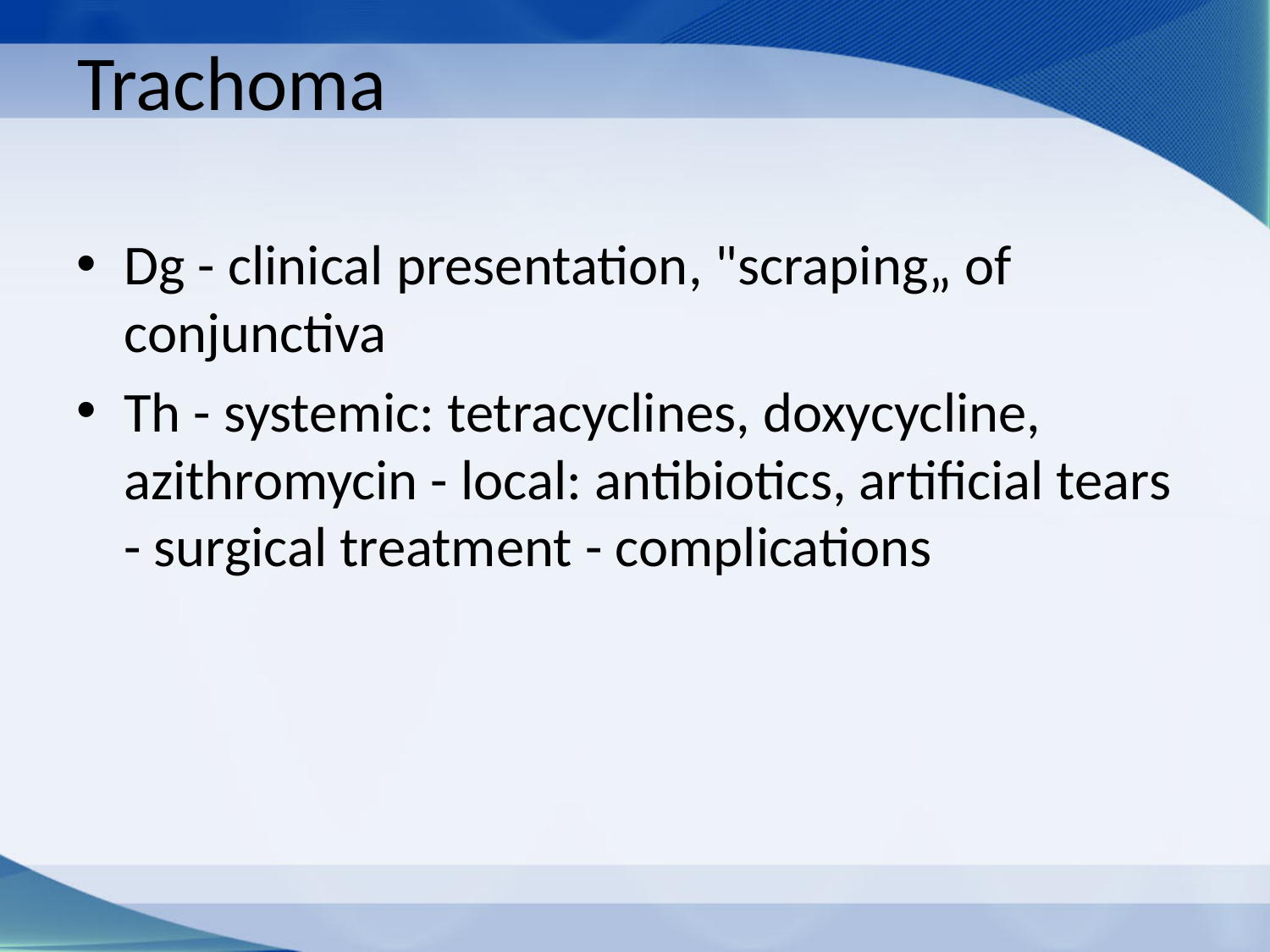

# Trachoma
Dg - clinical presentation, "scraping„ of conjunctiva
Th - systemic: tetracyclines, doxycycline, azithromycin - local: antibiotics, artificial tears - surgical treatment - complications